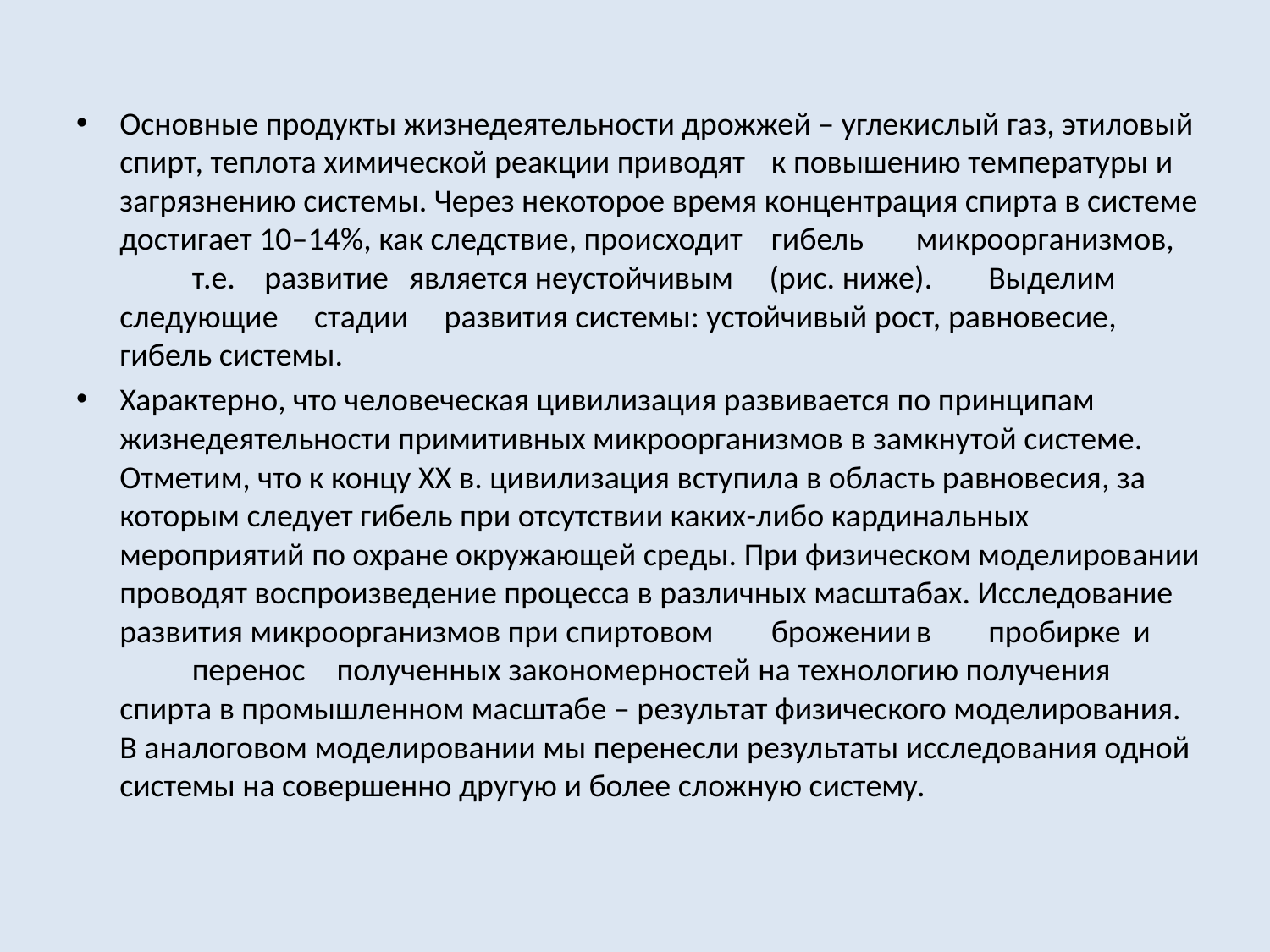

Основные продукты жизнедеятельности дрожжей – углекислый газ, этиловый спирт, теплота химической реакции приводят	к повышению температуры и загрязнению системы. Через некоторое время концентрация спирта в системе достигает 10–14%, как следствие, происходит	гибель	микроорганизмов,	т.е.	развитие	является неустойчивым     (рис. ниже).	Выделим	следующие     стадии     развития системы: устойчивый рост, равновесие, гибель системы.
Характерно, что человеческая цивилизация развивается по принципам жизнедеятельности примитивных микроорганизмов в замкнутой системе. Отметим, что к концу XX в. цивилизация вступила в область равновесия, за которым следует гибель при отсутствии каких-либо кардинальных мероприятий по охране окружающей среды. При физическом моделировании проводят воспроизведение процесса в различных масштабах. Исследование развития микроорганизмов при спиртовом	брожении	в	пробирке	и	перенос	полученных закономерностей на технологию получения спирта в промышленном масштабе – результат физического моделирования. В аналоговом моделировании мы перенесли результаты исследования одной системы на совершенно другую и более сложную систему.